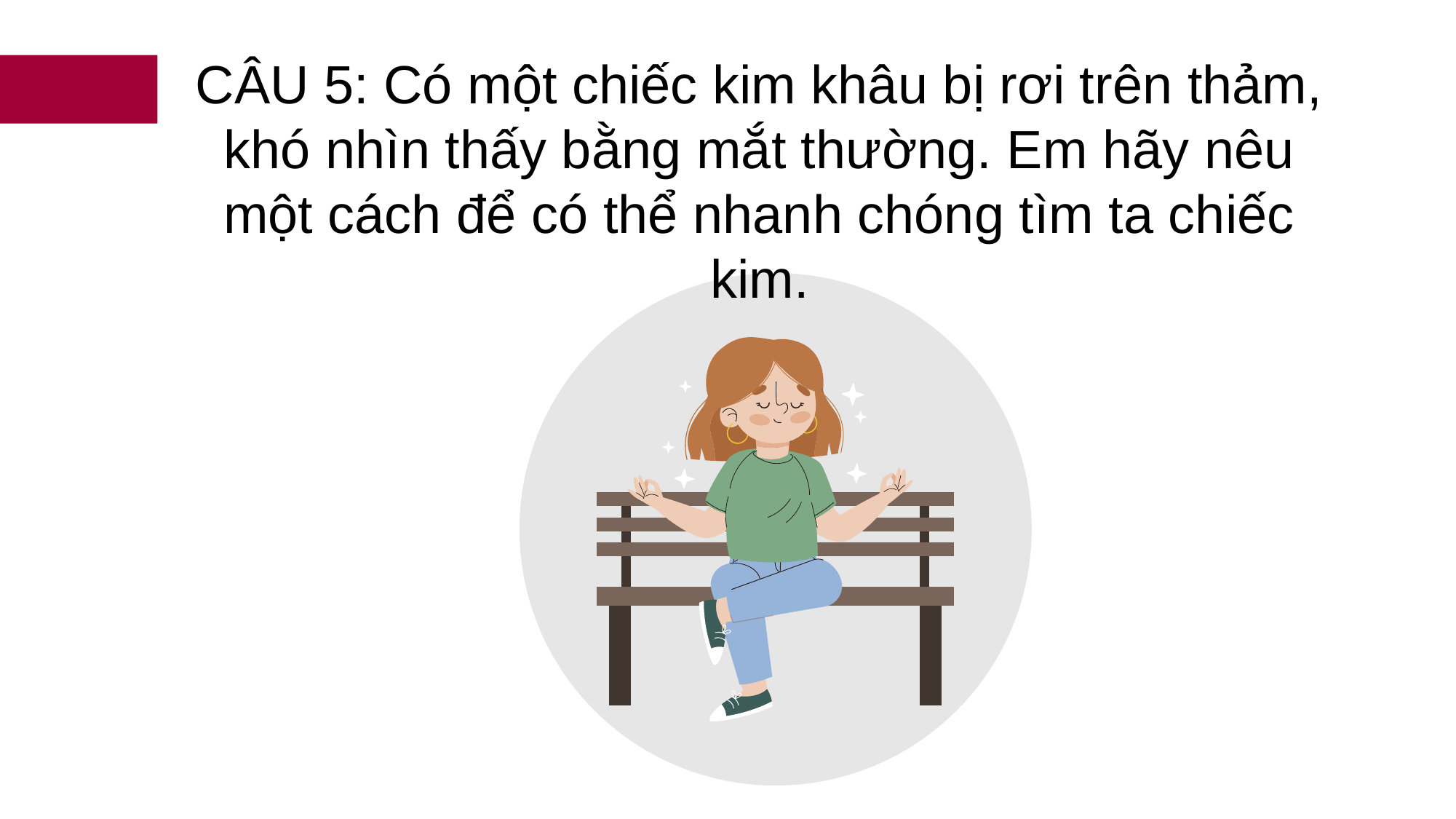

CÂU 5: Có một chiếc kim khâu bị rơi trên thảm, khó nhìn thấy bằng mắt thường. Em hãy nêu một cách để có thể nhanh chóng tìm ta chiếc kim.